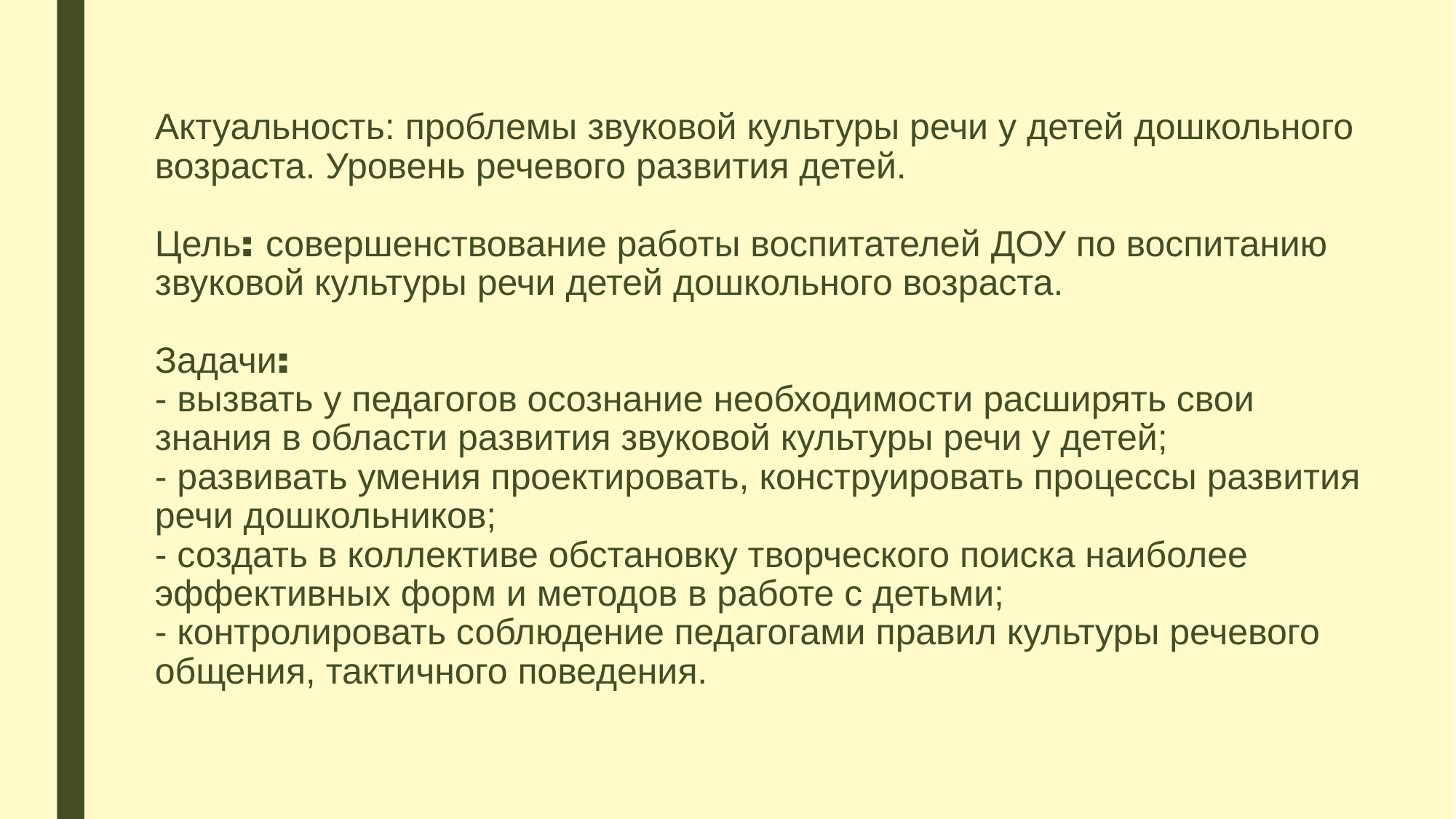

# Актуальность: проблемы звуковой культуры речи у детей дошкольного возраста. Уровень речевого развития детей. Цель: совершенствование работы воспитателей ДОУ по воспитанию звуковой культуры речи детей дошкольного возраста. Задачи: - вызвать у педагогов осознание необходимости расширять свои знания в области развития звуковой культуры речи у детей; - развивать умения проектировать, конструировать процессы развития речи дошкольников; - создать в коллективе обстановку творческого поиска наиболее эффективных форм и методов в работе с детьми; - контролировать соблюдение педагогами правил культуры речевого общения, тактичного поведения.